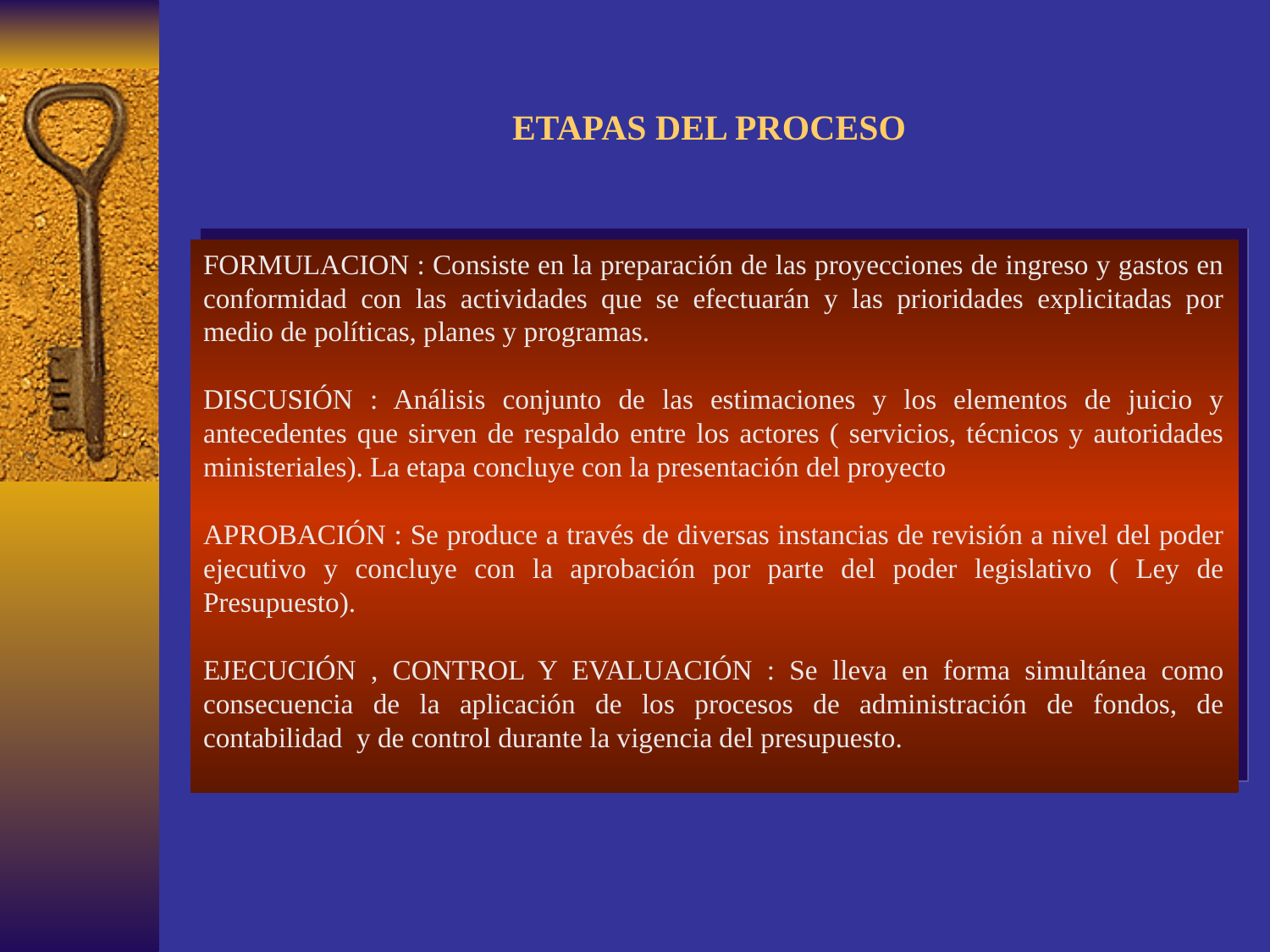

# ETAPAS DEL PROCESO
FORMULACION : Consiste en la preparación de las proyecciones de ingreso y gastos en conformidad con las actividades que se efectuarán y las prioridades explicitadas por medio de políticas, planes y programas.

DISCUSIÓN : Análisis conjunto de las estimaciones y los elementos de juicio y antecedentes que sirven de respaldo entre los actores ( servicios, técnicos y autoridades ministeriales). La etapa concluye con la presentación del proyecto

APROBACIÓN : Se produce a través de diversas instancias de revisión a nivel del poder ejecutivo y concluye con la aprobación por parte del poder legislativo ( Ley de Presupuesto).

EJECUCIÓN , CONTROL Y EVALUACIÓN : Se lleva en forma simultánea como consecuencia de la aplicación de los procesos de administración de fondos, de contabilidad  y de control durante la vigencia del presupuesto.